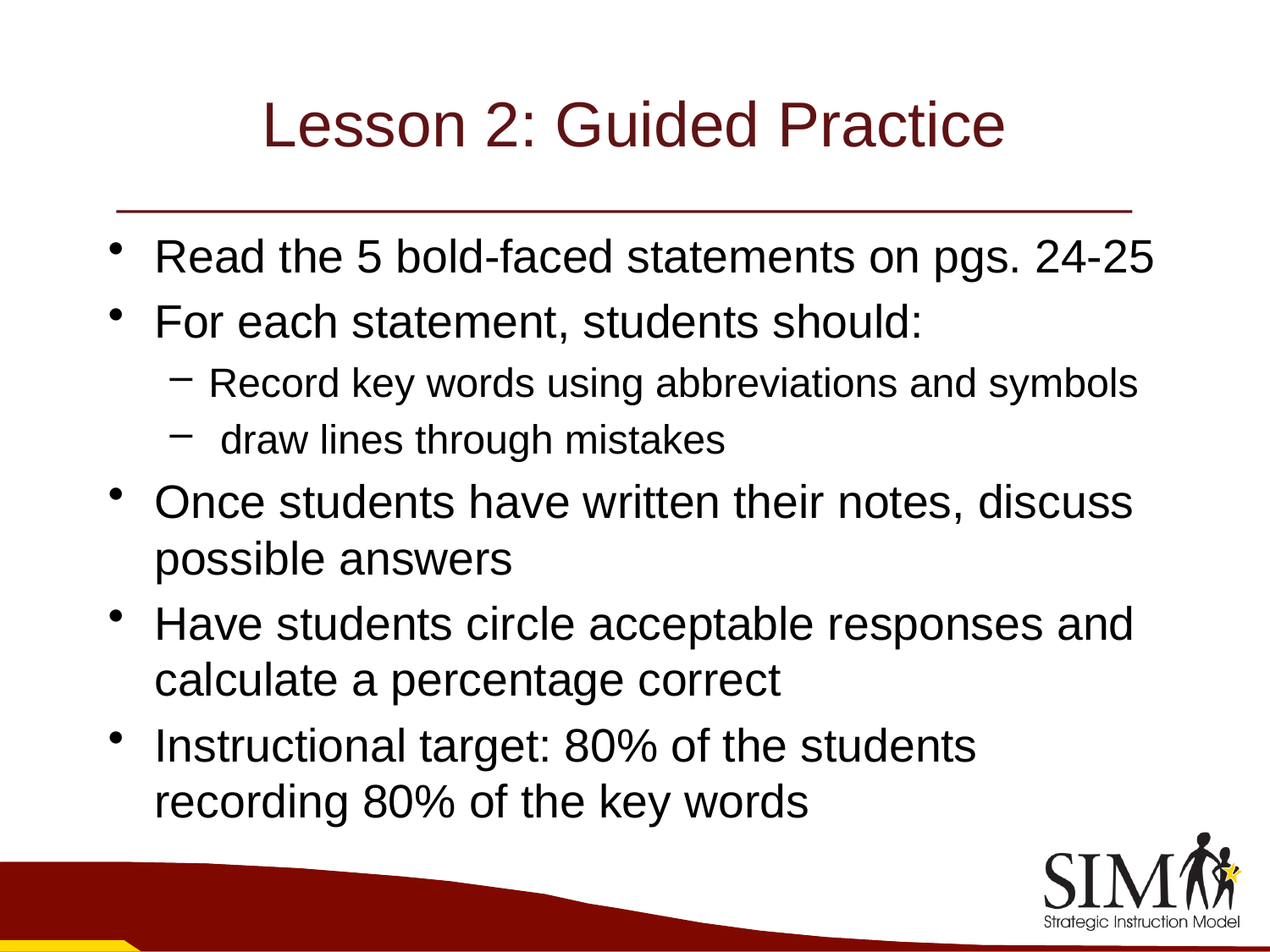

# Lesson 2: Guided Practice
Read the 5 bold-faced statements on pgs. 24-25
For each statement, students should:
Record key words using abbreviations and symbols
 draw lines through mistakes
Once students have written their notes, discuss possible answers
Have students circle acceptable responses and calculate a percentage correct
Instructional target: 80% of the students recording 80% of the key words